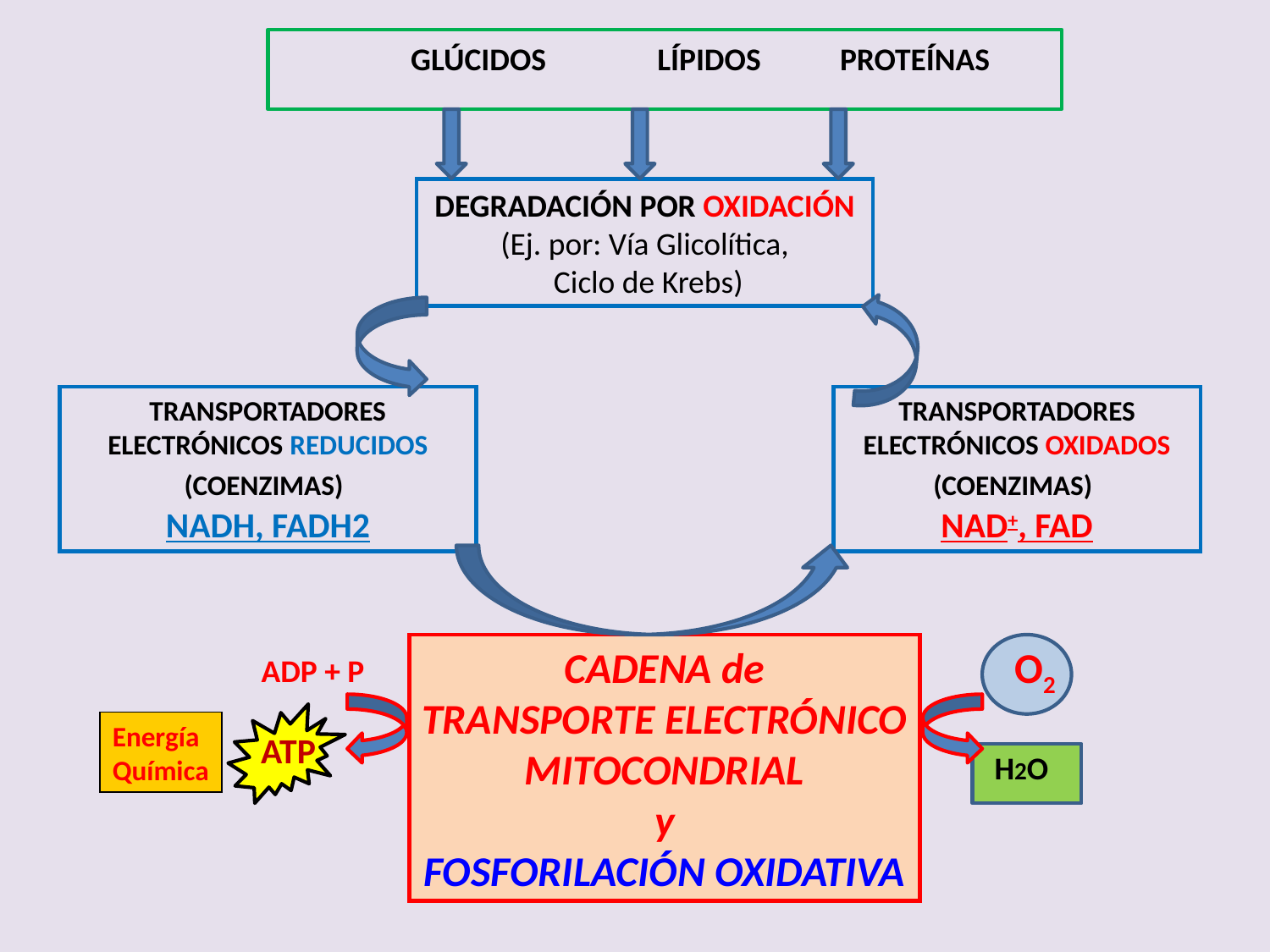

# GLÚCIDOS	         LÍPIDOS           PROTEÍNAS

DEGRADACIÓN POR OXIDACIÓN
(Ej. por: Vía Glicolítica,
 Ciclo de Krebs)

TRANSPORTADORES ELECTRÓNICOS REDUCIDOS
(COENZIMAS)
NADH, FADH2
TRANSPORTADORES ELECTRÓNICOS OXIDADOS
(COENZIMAS)
NAD+, FAD

CADENA de
TRANSPORTE ELECTRÓNICO
MITOCONDRIAL
y
FOSFORILACIÓN OXIDATIVA

O2
ADP + P

Energía
Química
ATP
H2O